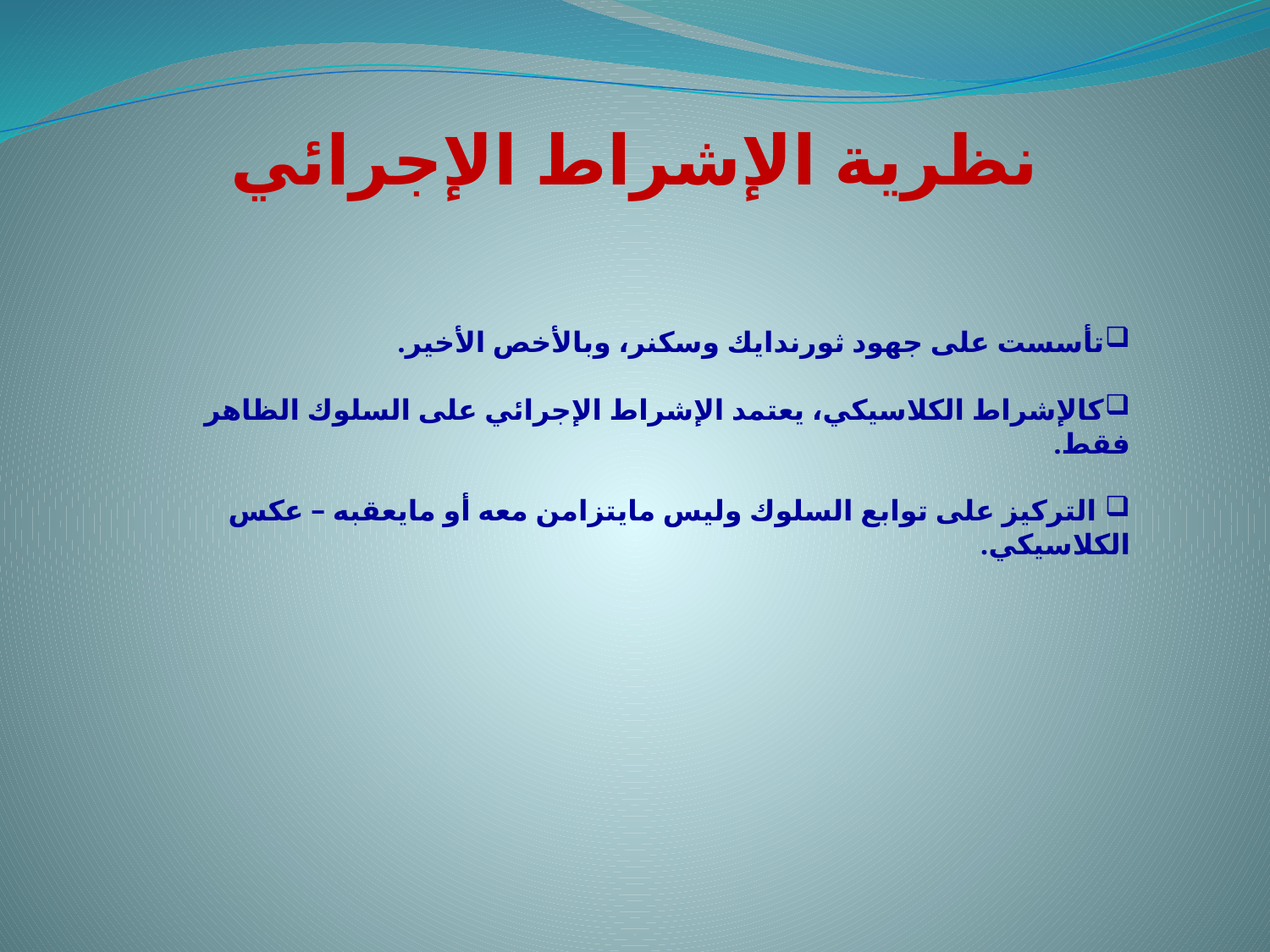

نظرية الإشراط الإجرائي

تأسست على جهود ثورندايك وسكنر، وبالأخص الأخير.

كالإشراط الكلاسيكي، يعتمد الإشراط الإجرائي على السلوك الظاهر فقط.

 التركيز على توابع السلوك وليس مايتزامن معه أو مايعقبه – عكس الكلاسيكي.